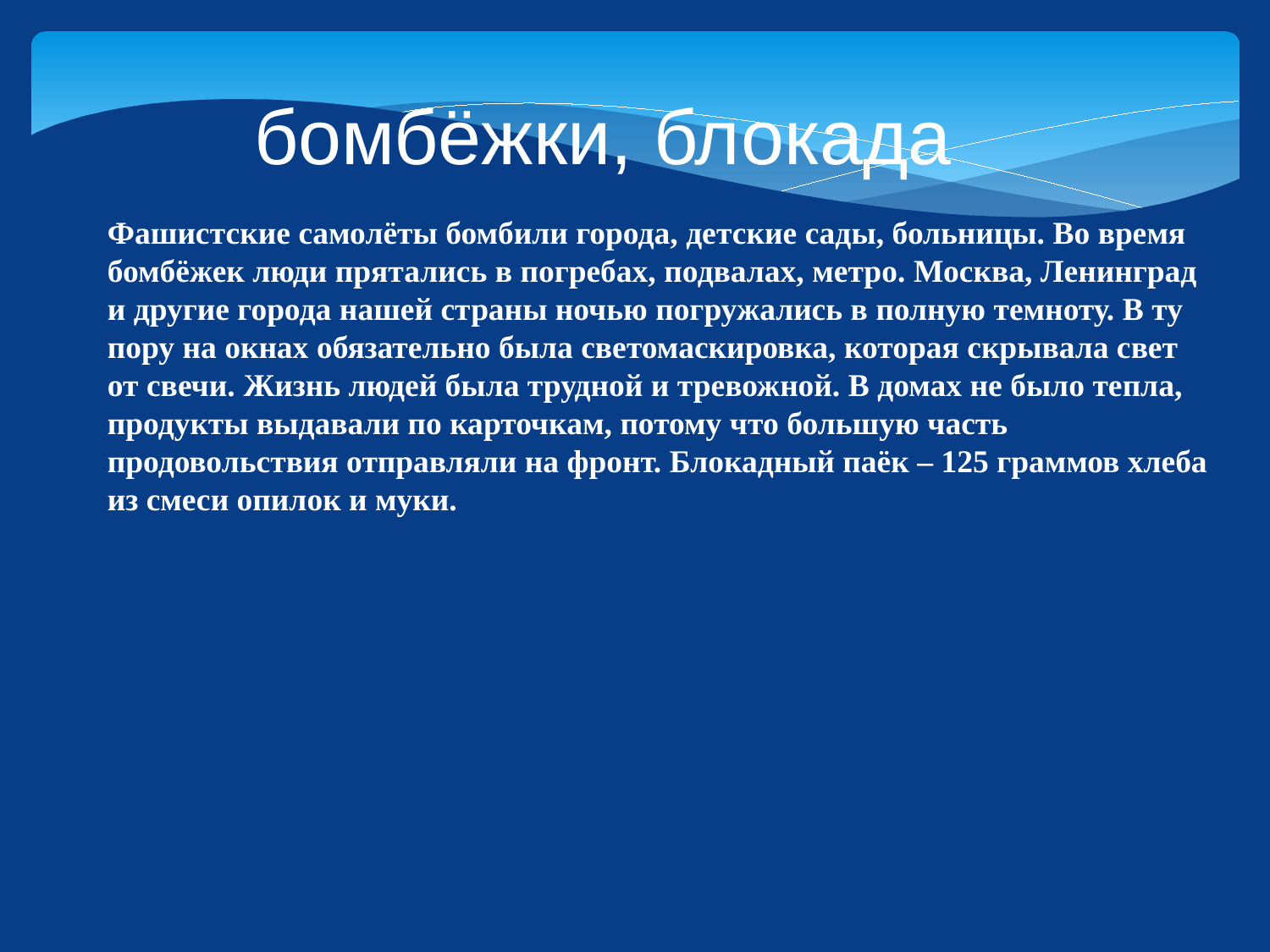

бомбёжки, блокада
Фашистские самолёты бомбили города, детские сады, больницы. Во время бомбёжек люди прятались в погребах, подвалах, метро. Москва, Ленинград и другие города нашей страны ночью погружались в полную темноту. В ту пору на окнах обязательно была светомаскировка, которая скрывала свет от свечи. Жизнь людей была трудной и тревожной. В домах не было тепла, продукты выдавали по карточкам, потому что большую часть продовольствия отправляли на фронт. Блокадный паёк – 125 граммов хлеба из смеси опилок и муки.